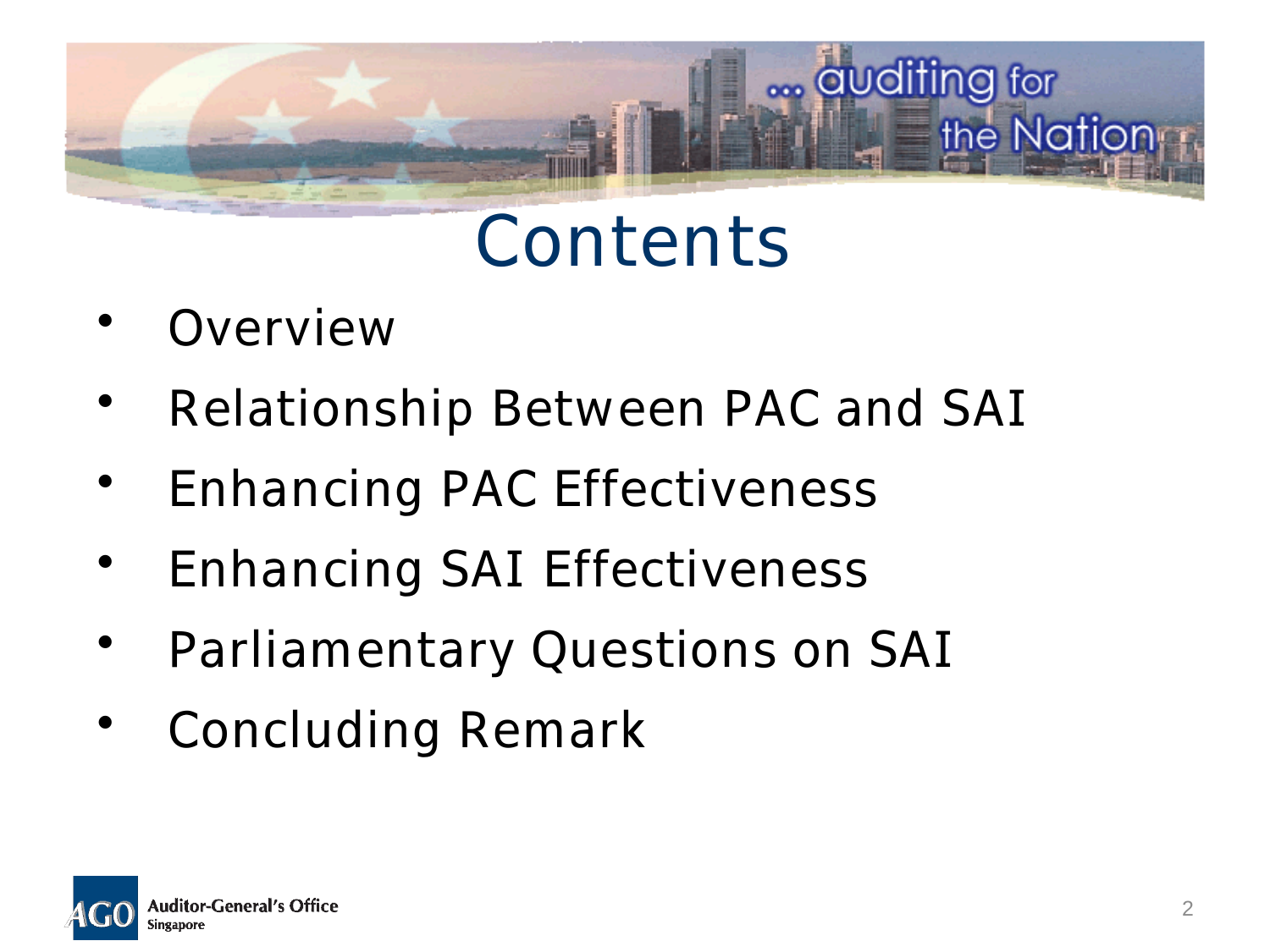

# Contents

Overview
Relationship Between PAC and SAI
Enhancing PAC Effectiveness
Enhancing SAI Effectiveness
Parliamentary Questions on SAI
Concluding Remark
2